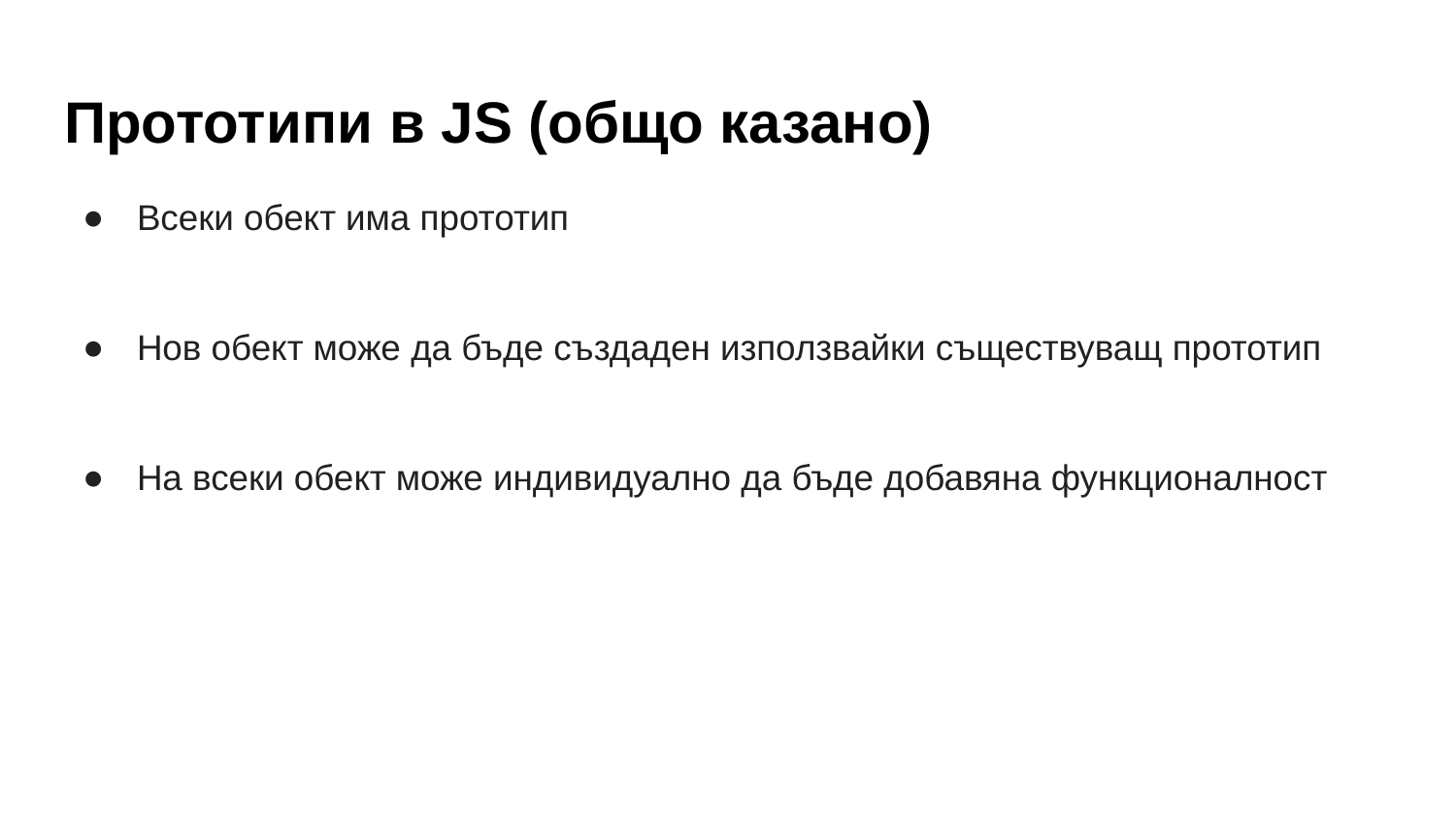

# Прототипи в JS (общо казано)
Всеки обект има прототип

Нов обект може да бъде създаден използвайки съществуващ прототип

На всеки обект може индивидуално да бъде добавянa функционалност